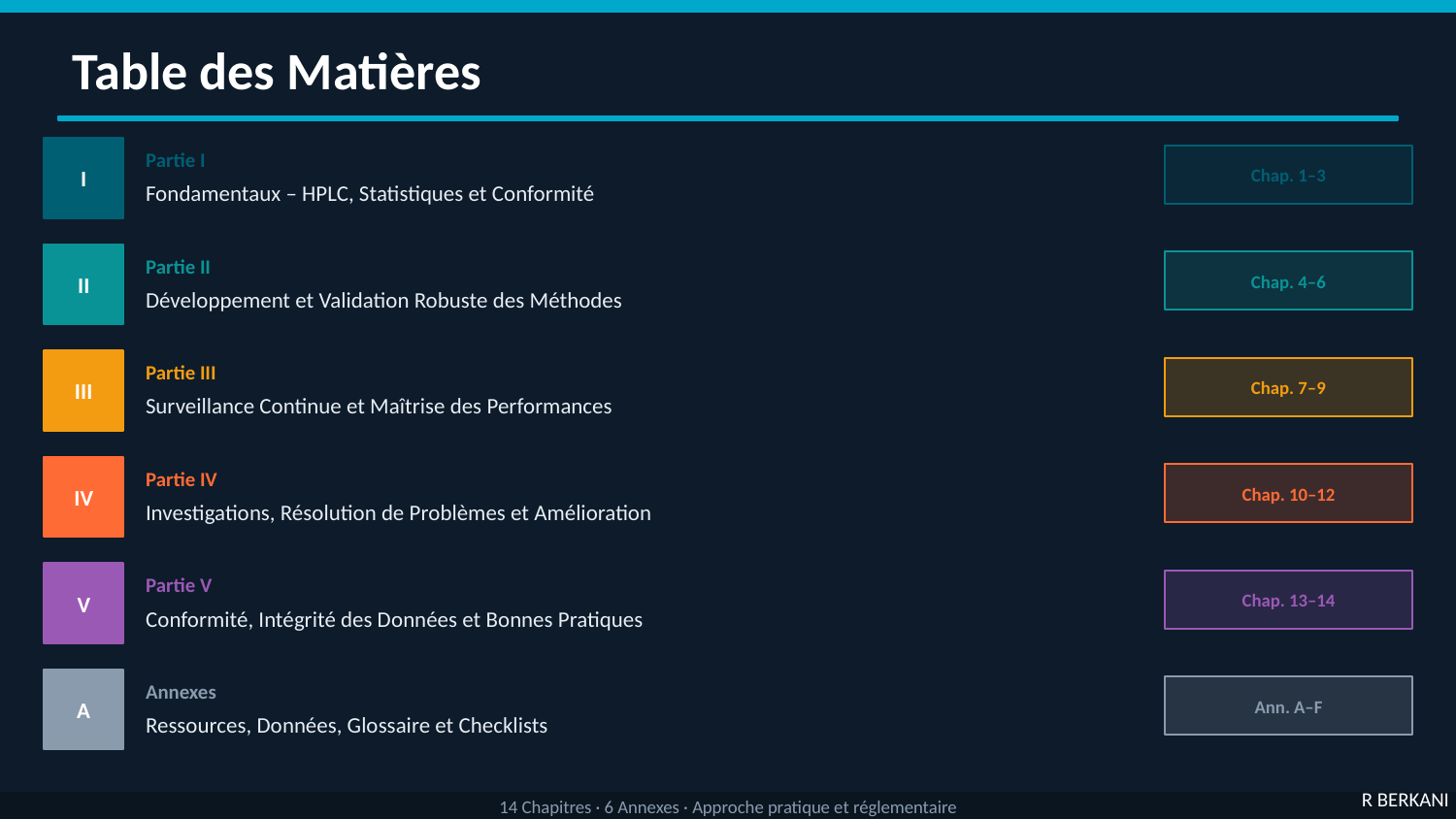

Table des Matières

I
Partie I

Chap. 1–3
Fondamentaux – HPLC, Statistiques et Conformité

II
Partie II

Chap. 4–6
Développement et Validation Robuste des Méthodes

III
Partie III

Chap. 7–9
Surveillance Continue et Maîtrise des Performances

IV
Partie IV

Chap. 10–12
Investigations, Résolution de Problèmes et Amélioration

V
Partie V

Chap. 13–14
Conformité, Intégrité des Données et Bonnes Pratiques

A
Annexes

Ann. A–F
Ressources, Données, Glossaire et Checklists
R BERKANI

14 Chapitres · 6 Annexes · Approche pratique et réglementaire